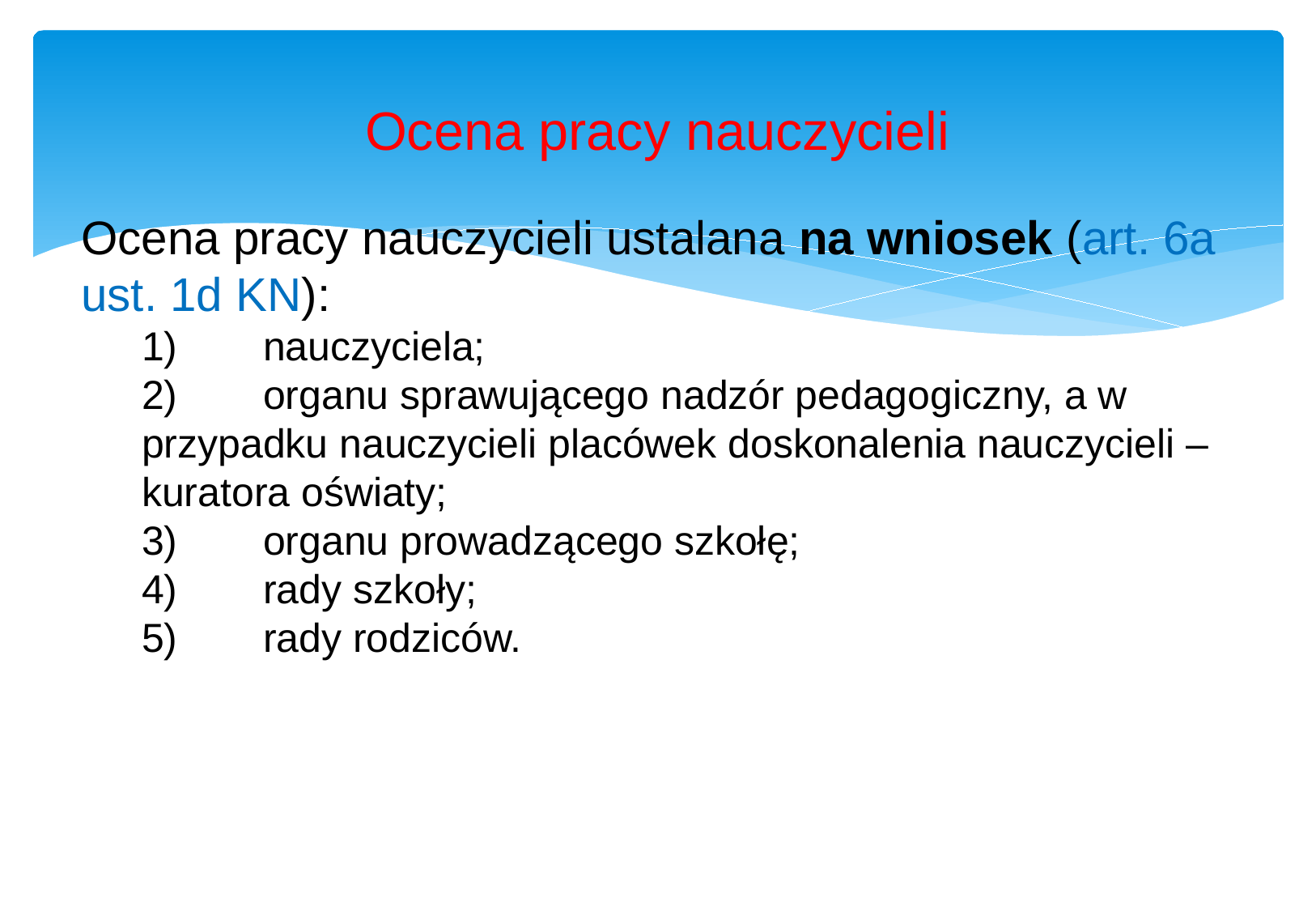

# Ocena pracy nauczycieli

Ocena pracy nauczycieli ustalana na wniosek (art. 6a ust. 1d KN):
1)	nauczyciela;
2)	organu sprawującego nadzór pedagogiczny, a w przypadku nauczycieli placówek doskonalenia nauczycieli – kuratora oświaty;
3)	organu prowadzącego szkołę;
4)	rady szkoły;
5)	rady rodziców.